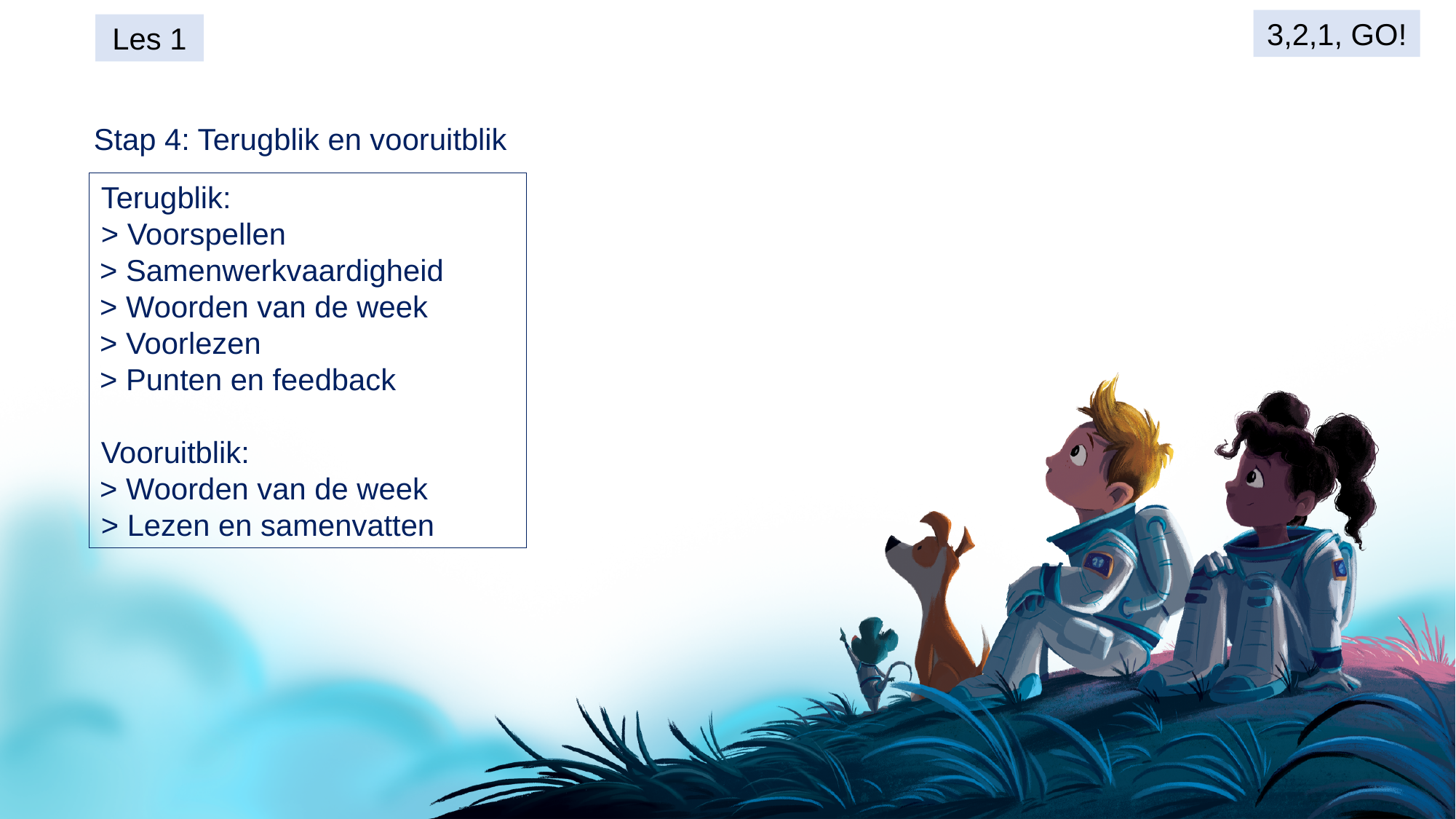

3,2,1, GO!
Les 1

Stap 4: Terugblik en vooruitblik
Terugblik:
> Voorspellen
> Samenwerkvaardigheid
> Woorden van de week
> Voorlezen
> Punten en feedback

Vooruitblik:
> Woorden van de week
> Lezen en samenvatten